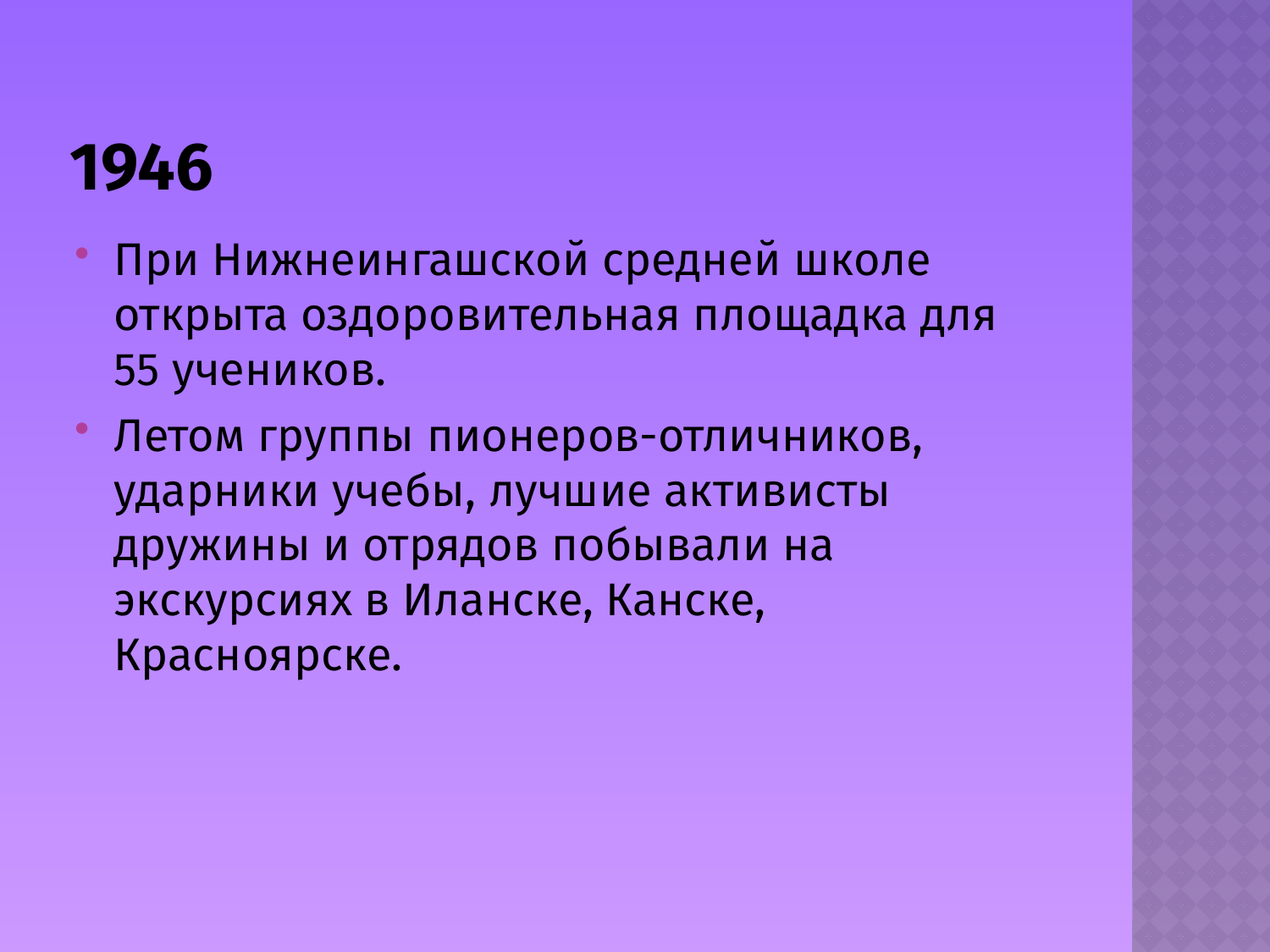

# 1946
При Нижнеингашской средней школе открыта оздоровительная площадка для 55 учеников.
Летом группы пионеров-отличников, ударники учебы, лучшие активисты дружины и отрядов побывали на экскурсиях в Иланске, Канске, Красноярске.